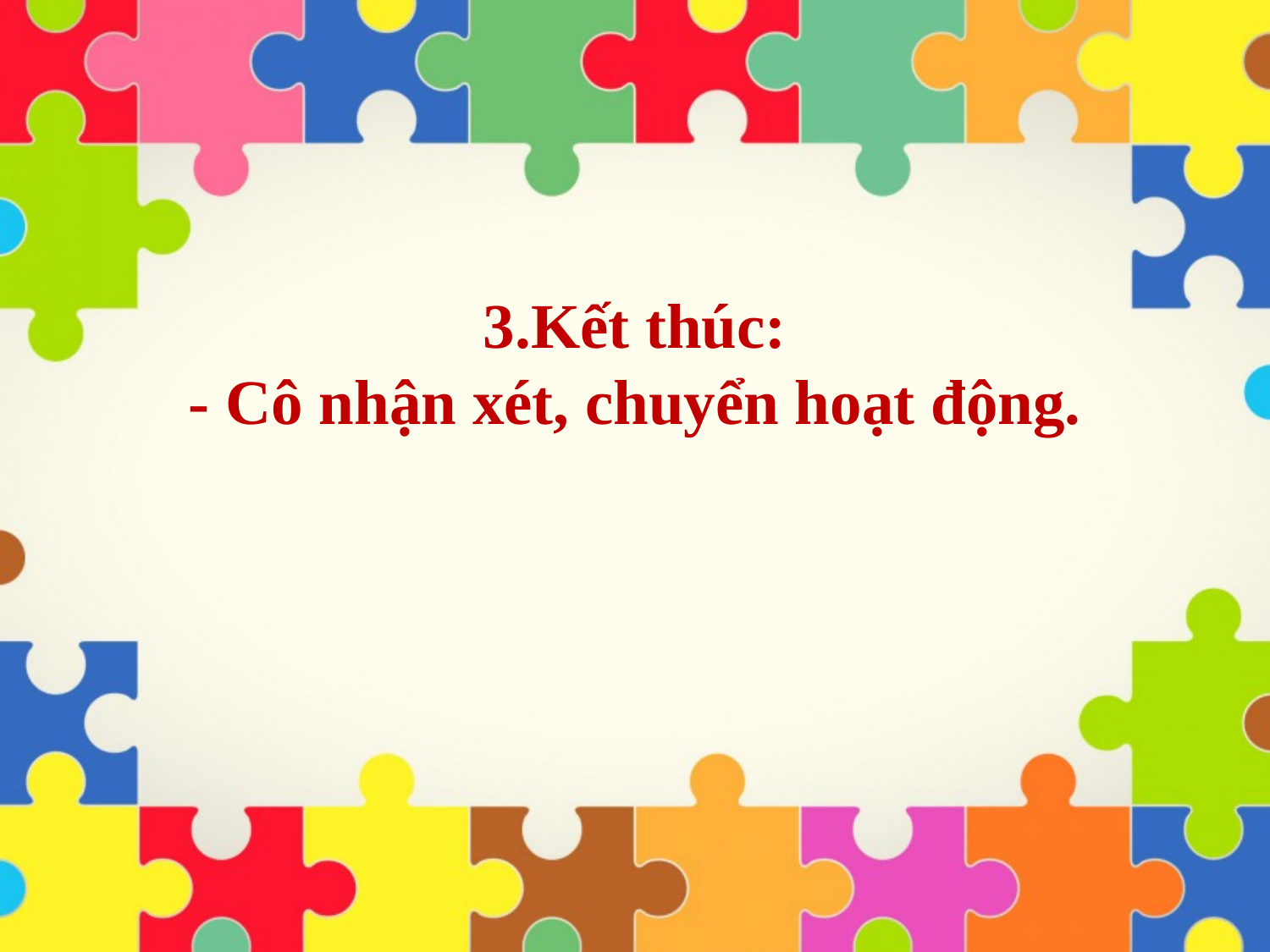

# 3.Kết thúc: - Cô nhận xét, chuyển hoạt động.